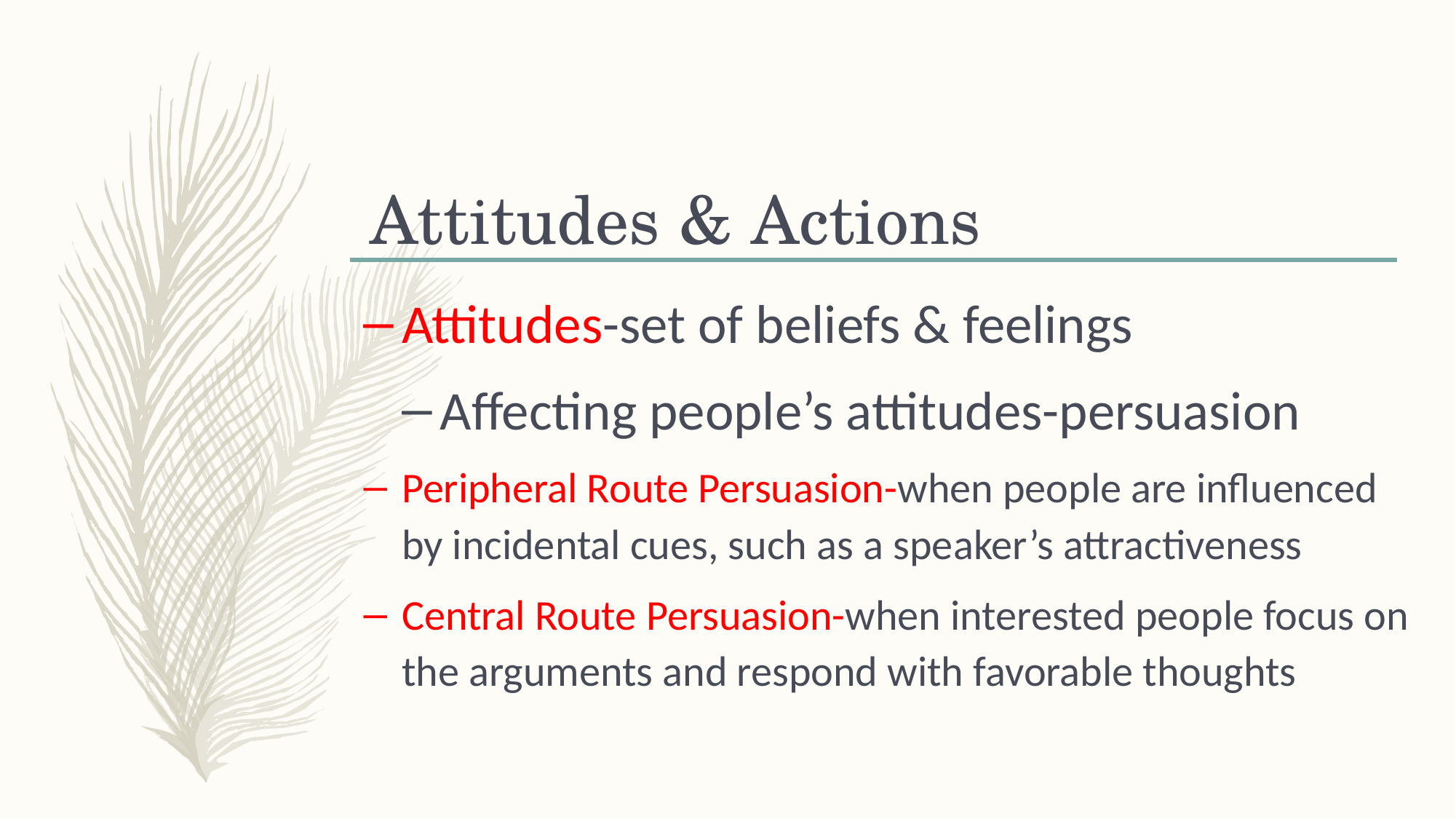

# Attitudes & Actions
Attitudes-set of beliefs & feelings
Affecting people’s attitudes-persuasion
Peripheral Route Persuasion-when people are influenced by incidental cues, such as a speaker’s attractiveness
Central Route Persuasion-when interested people focus on the arguments and respond with favorable thoughts